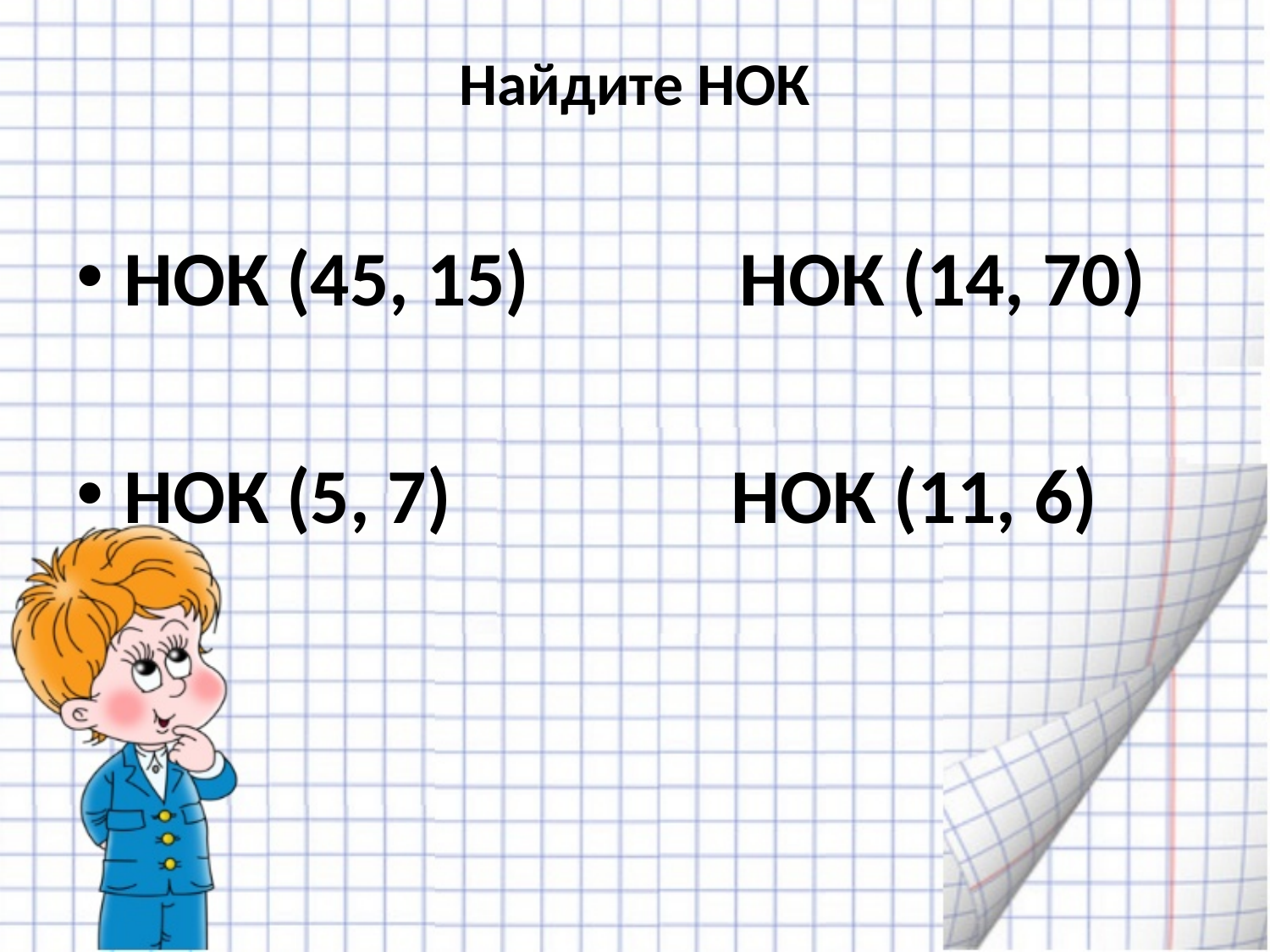

# Найдите НОК
НОК (45, 15)            НОК (14, 70)

НОК (5, 7)                НОК (11, 6)